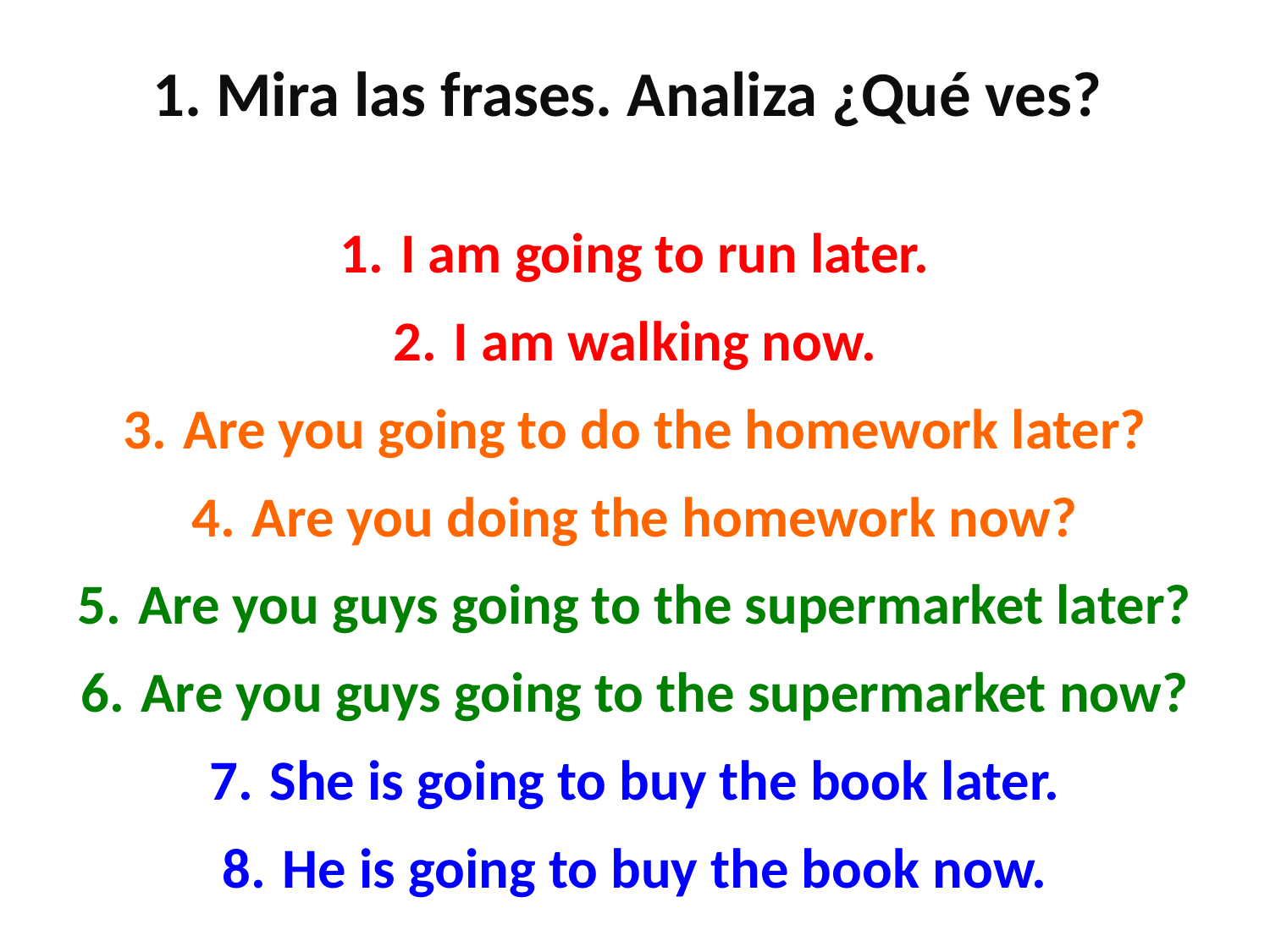

1. Mira las frases. Analiza ¿Qué ves?
 I am going to run later.
 I am walking now.
 Are you going to do the homework later?
 Are you doing the homework now?
 Are you guys going to the supermarket later?
 Are you guys going to the supermarket now?
 She is going to buy the book later.
 He is going to buy the book now.